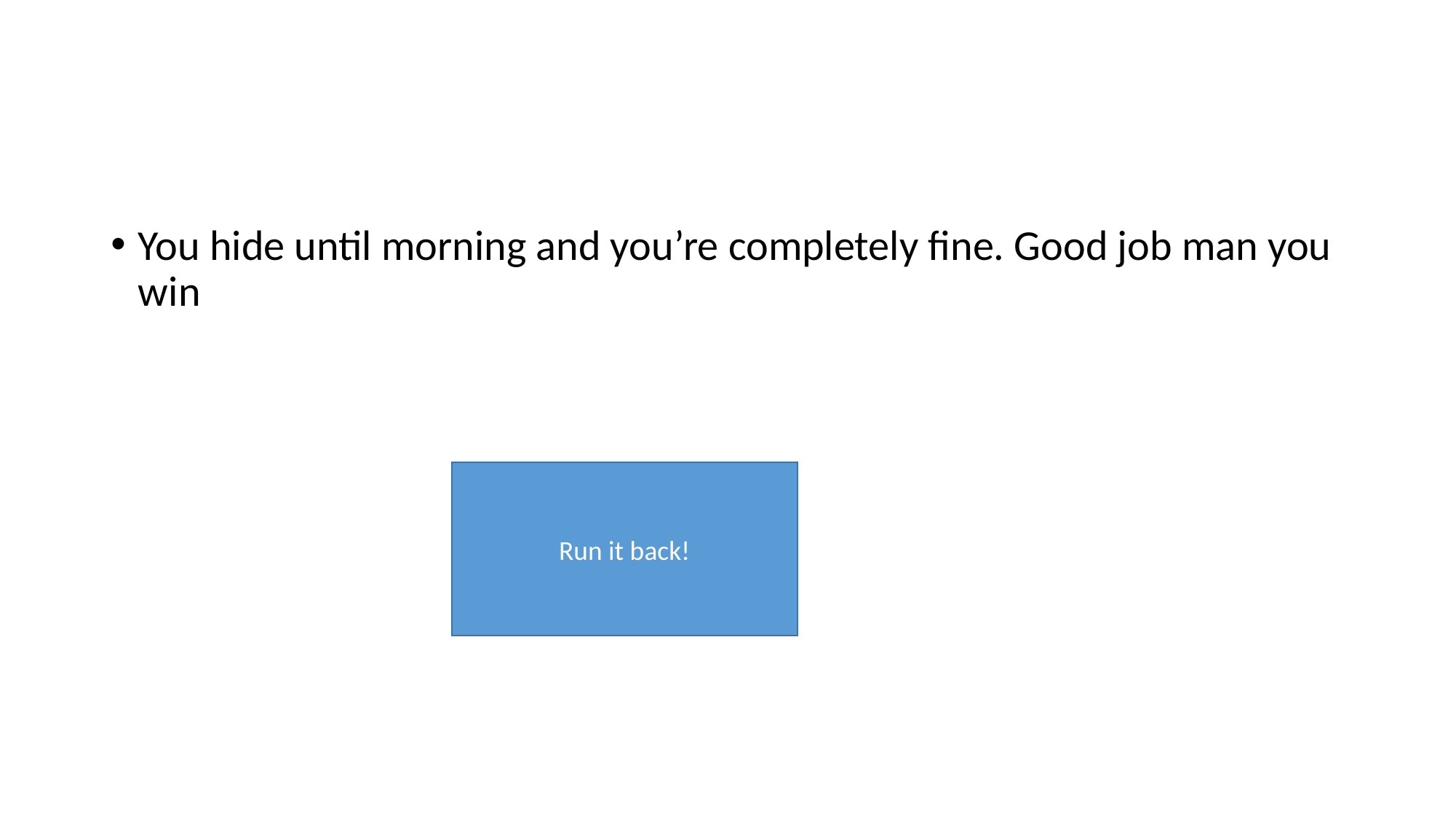

#
You hide until morning and you’re completely fine. Good job man you win
Run it back!